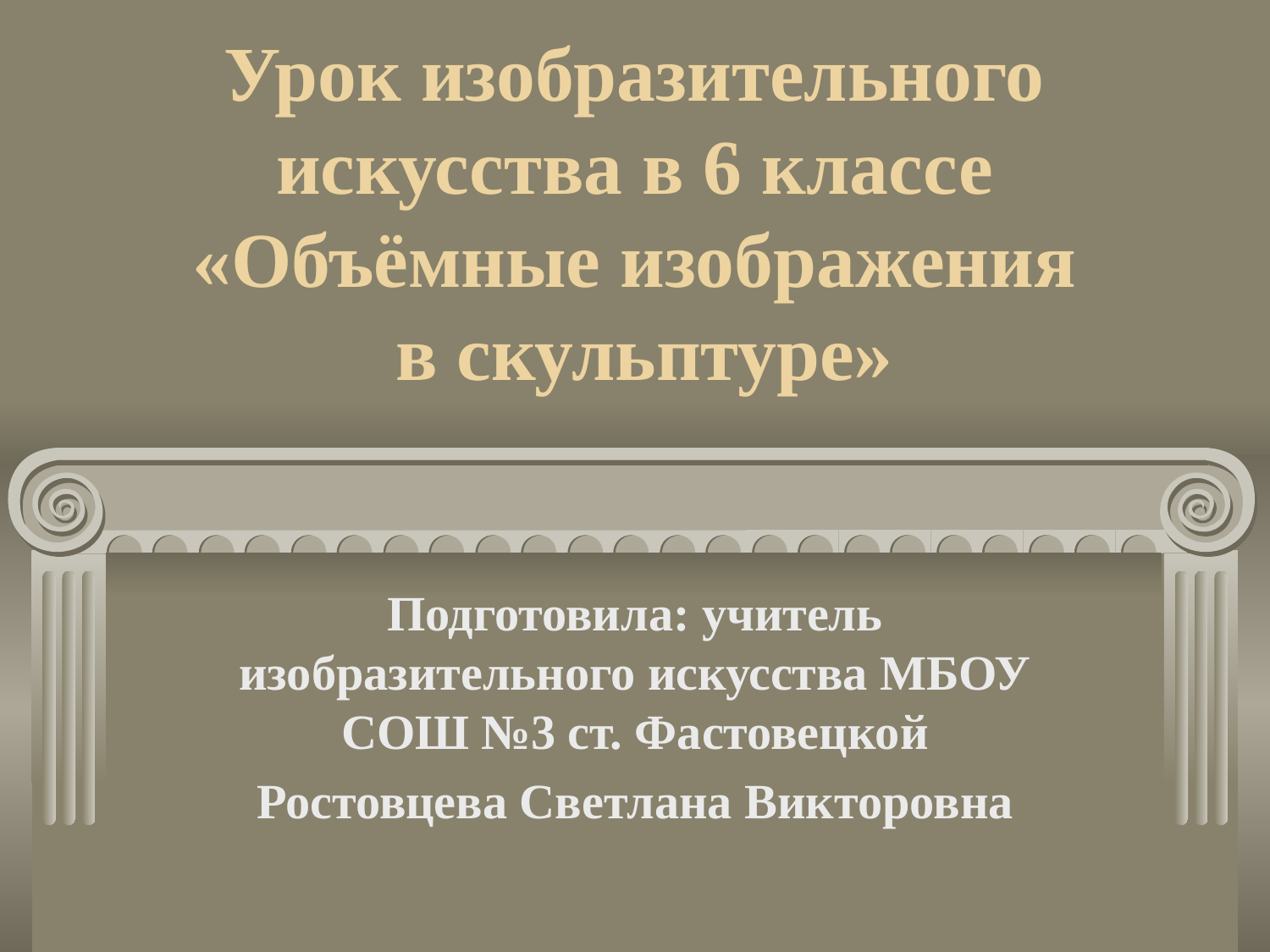

# Урок изобразительного искусства в 6 классе «Объёмные изображения в скульптуре»
Подготовила: учитель изобразительного искусства МБОУ СОШ №3 ст. Фастовецкой
Ростовцева Светлана Викторовна